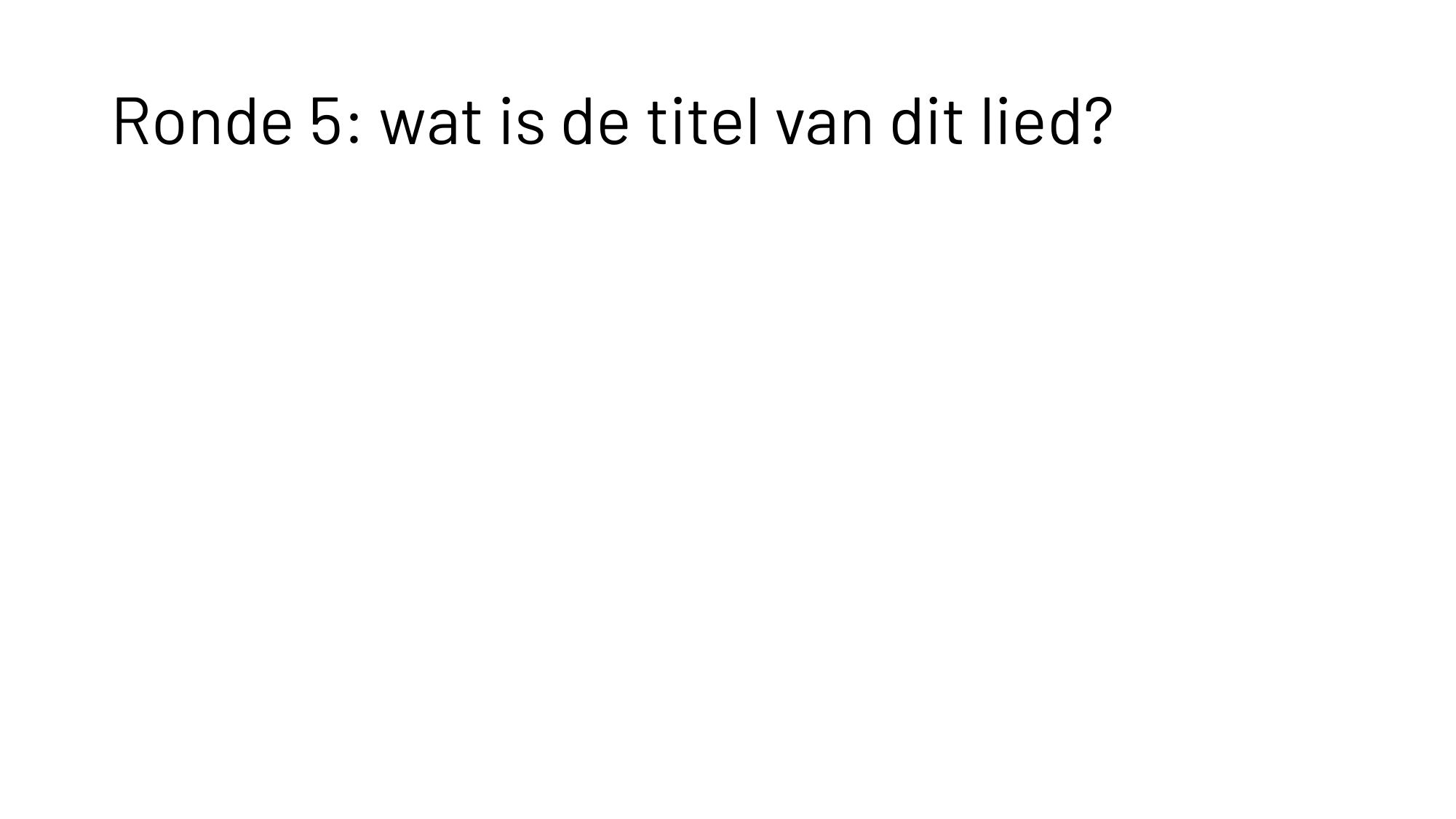

# Ronde 5: wat is de titel van dit lied?